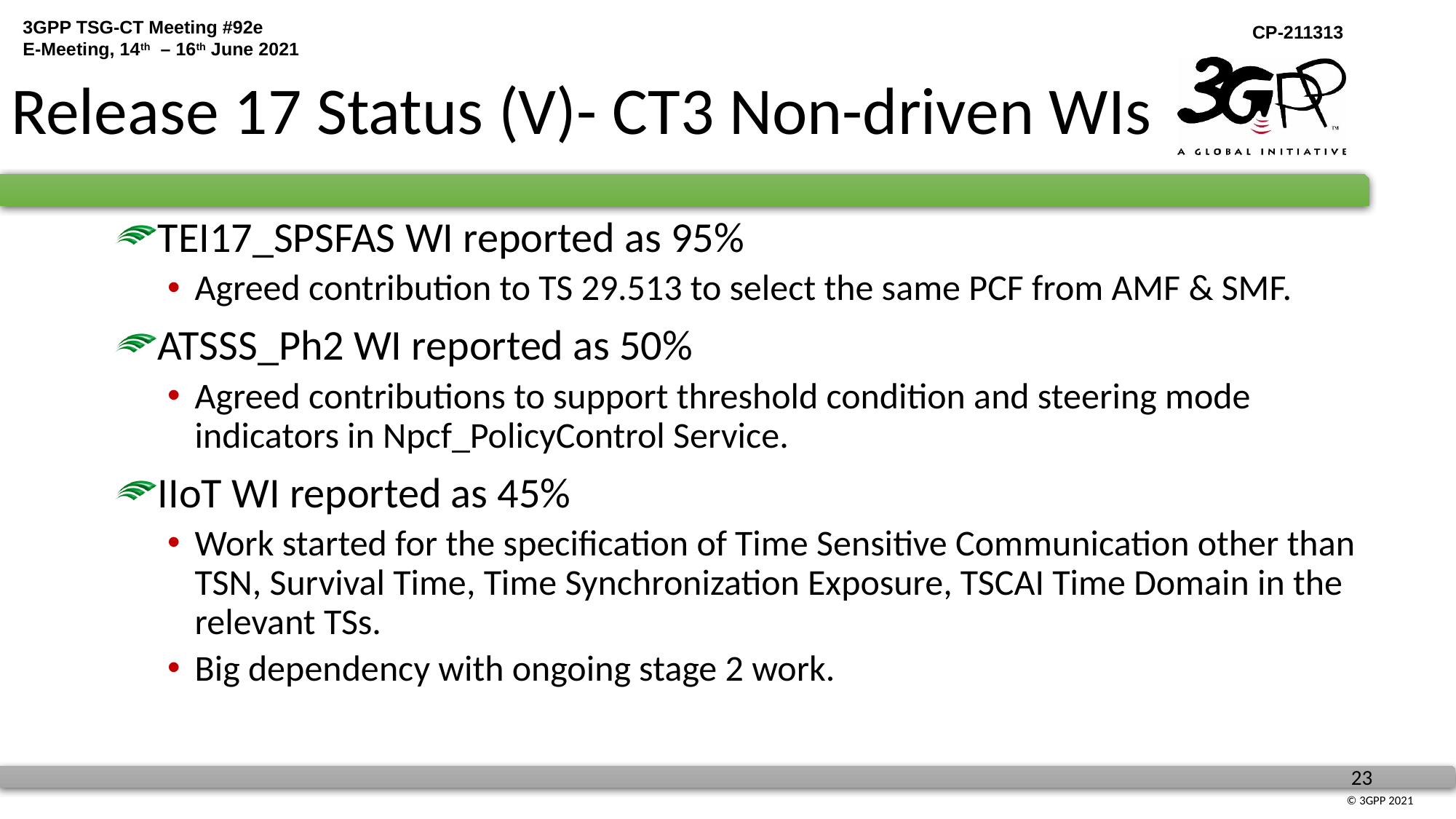

# Release 17 Status (V)- CT3 Non-driven WIs
TEI17_SPSFAS WI reported as 95%
Agreed contribution to TS 29.513 to select the same PCF from AMF & SMF.
ATSSS_Ph2 WI reported as 50%
Agreed contributions to support threshold condition and steering mode indicators in Npcf_PolicyControl Service.
IIoT WI reported as 45%
Work started for the specification of Time Sensitive Communication other than TSN, Survival Time, Time Synchronization Exposure, TSCAI Time Domain in the relevant TSs.
Big dependency with ongoing stage 2 work.